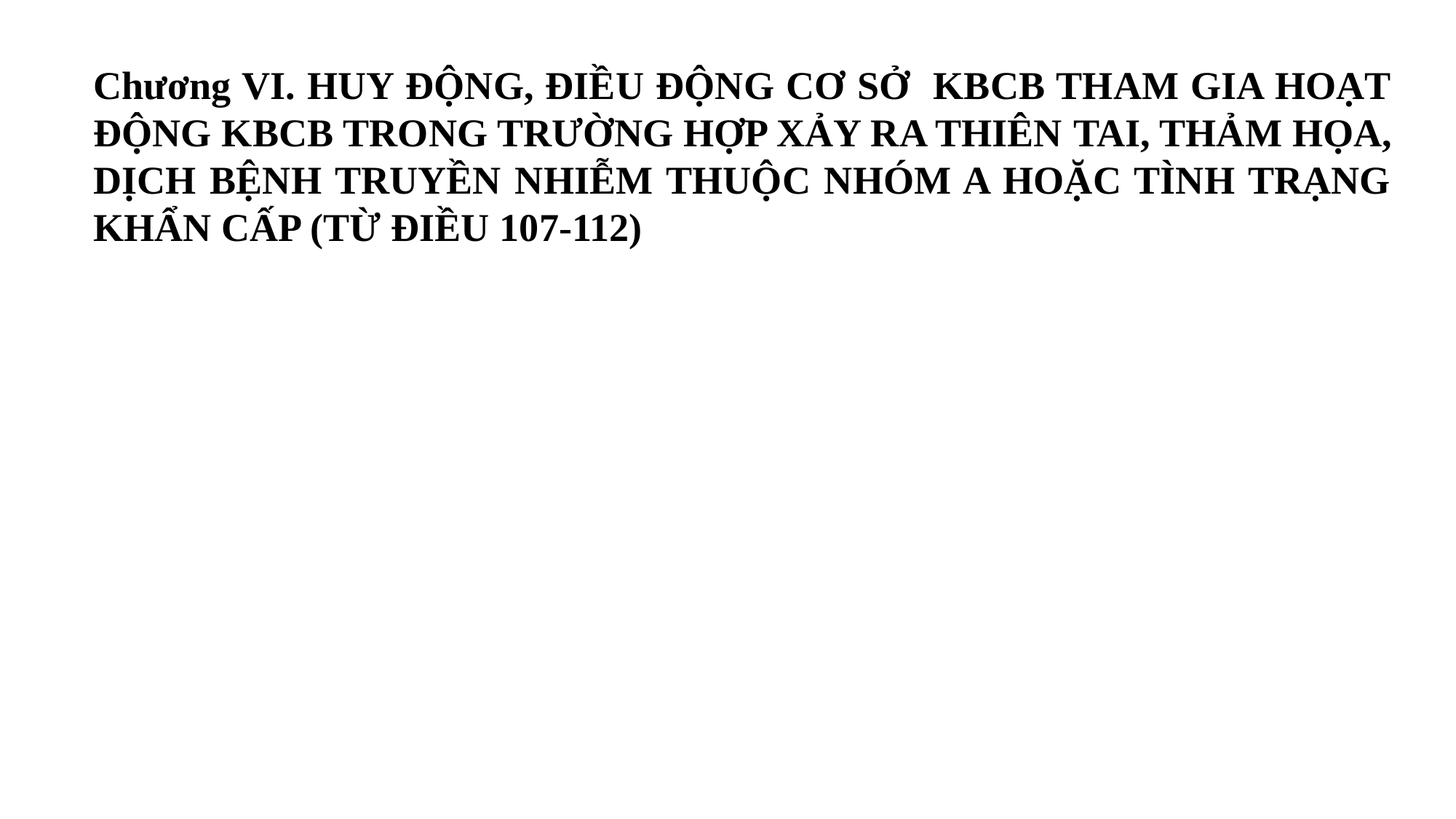

Chương VI. HUY ĐỘNG, ĐIỀU ĐỘNG CƠ SỞ  KBCB THAM GIA HOẠT ĐỘNG KBCB TRONG TRƯỜNG HỢP XẢY RA THIÊN TAI, THẢM HỌA, DỊCH BỆNH TRUYỀN NHIỄM THUỘC NHÓM A HOẶC TÌNH TRẠNG KHẨN CẤP (TỪ ĐIỀU 107-112)